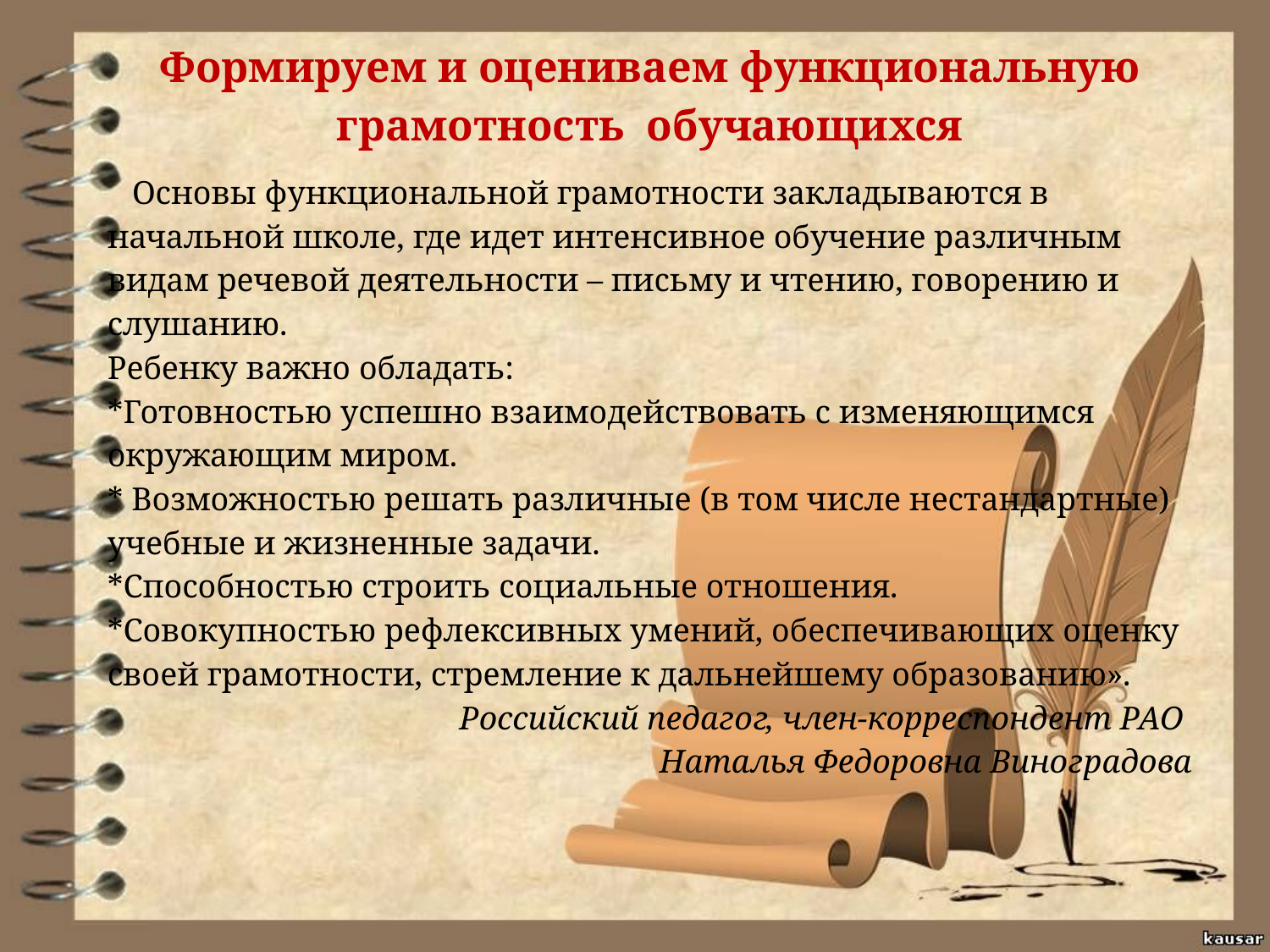

Формируем и оцениваем функциональную грамотность  обучающихся
   Основы функциональной грамотности закладываются в начальной школе, где идет интенсивное обучение различным видам речевой деятельности – письму и чтению, говорению и слушанию.
Ребенку важно обладать:
*Готовностью успешно взаимодействовать с изменяющимся окружающим миром.
* Возможностью решать различные (в том числе нестандартные) учебные и жизненные задачи.
*Способностью строить социальные отношения.
*Совокупностью рефлексивных умений, обеспечивающих оценку своей грамотности, стремление к дальнейшему образованию».
Российский педагог, член-корреспондент РАО
Наталья Федоровна Виноградова